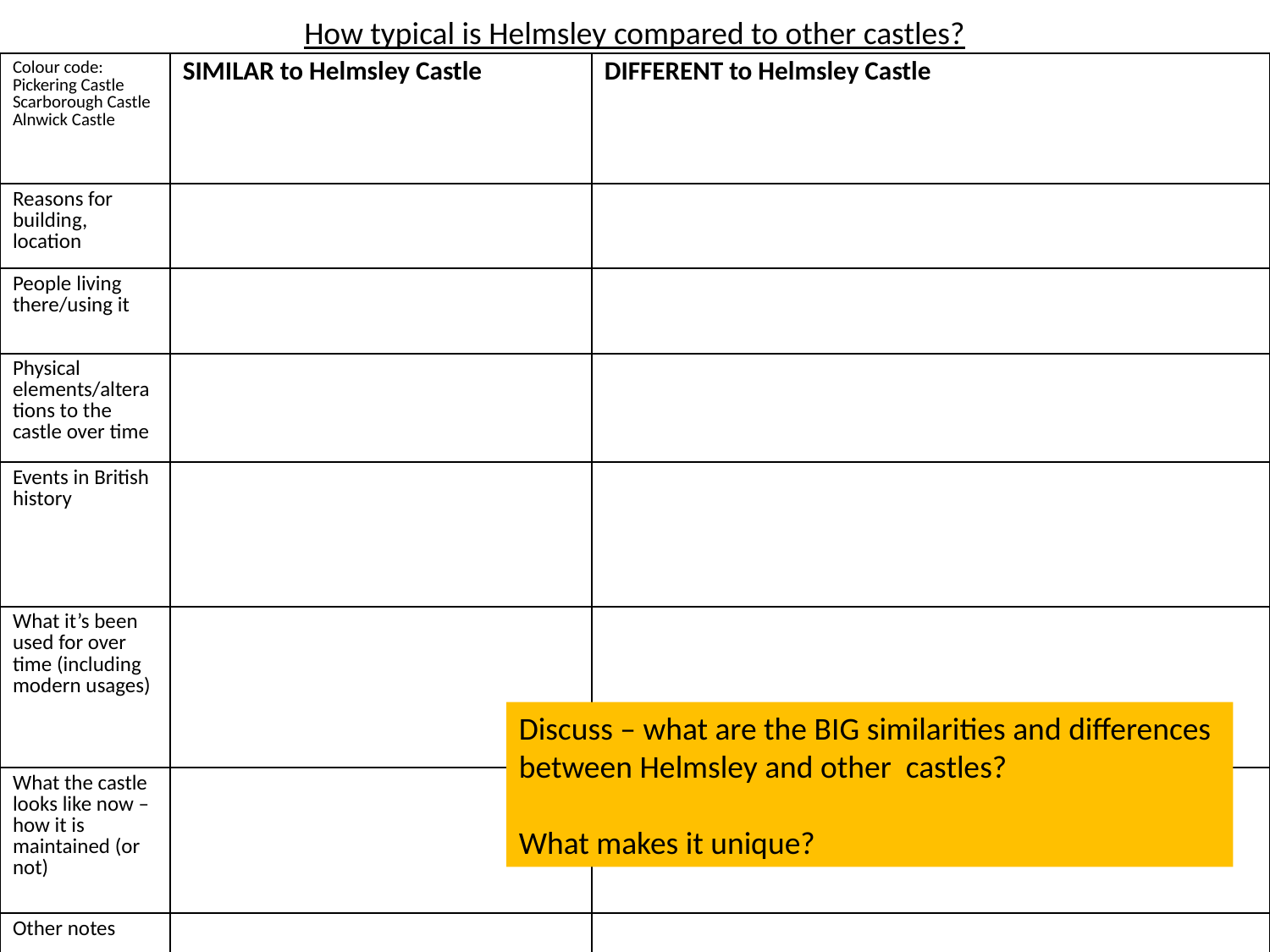

How typical is Helmsley compared to other castles?
| Colour code: Pickering Castle Scarborough Castle Alnwick Castle | SIMILAR to Helmsley Castle | DIFFERENT to Helmsley Castle |
| --- | --- | --- |
| Reasons for building, location |  |  |
| People living there/using it |  |  |
| Physical elements/alterations to the castle over time |  |  |
| Events in British history |  |  |
| What it’s been used for over time (including modern usages) |  |  |
| What the castle looks like now – how it is maintained (or not) |  |  |
| Other notes |  |  |
Discuss – what are the BIG similarities and differences between Helmsley and other  castles?

What makes it unique?